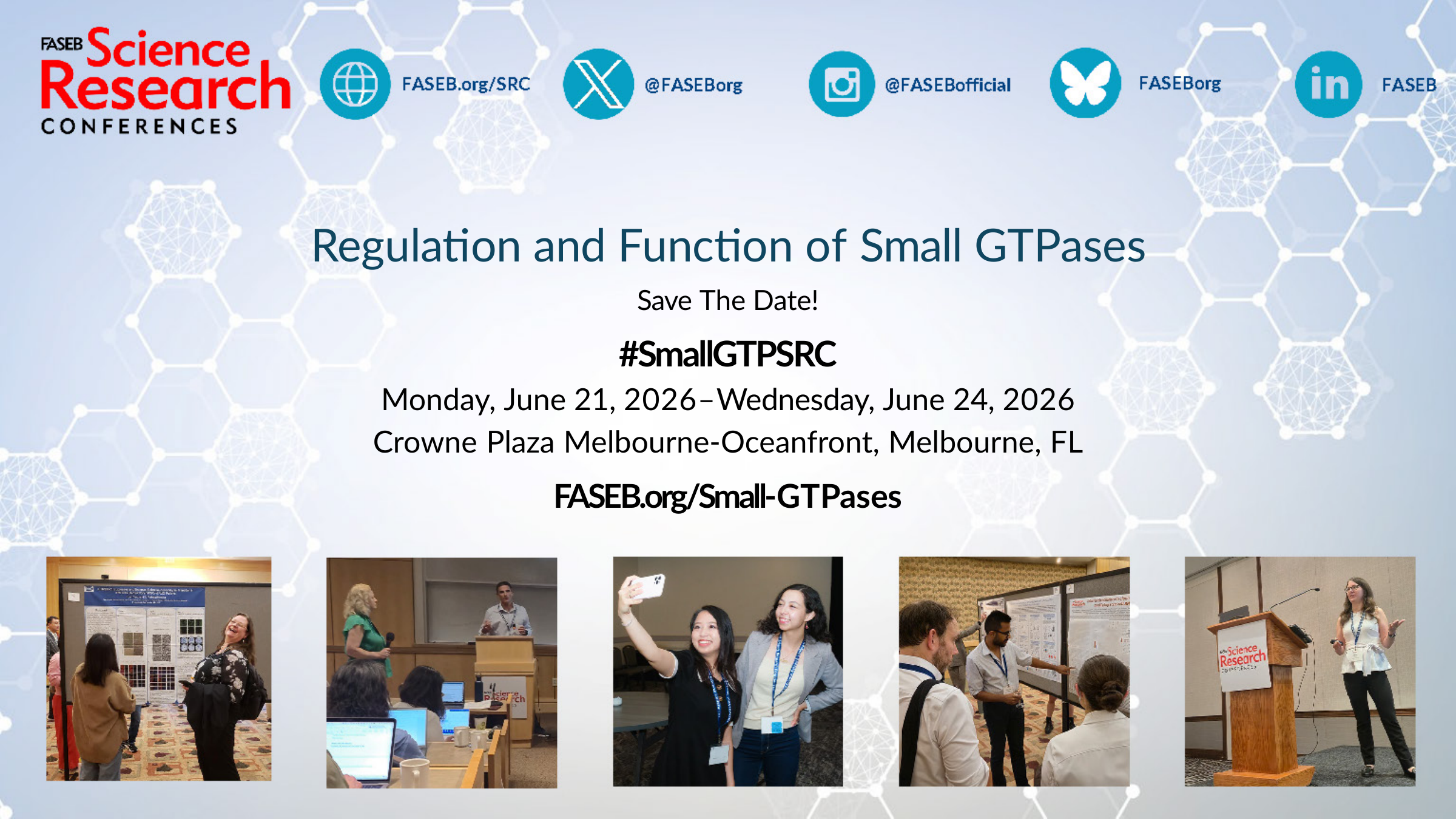

# Regulation and Function of Small GTPases
Save The Date!
#SmallGTPSRC
Monday, June 21, 2026–Wednesday, June 24, 2026
Crowne Plaza Melbourne-Oceanfront, Melbourne, FL
FASEB.org/Small-GTPases